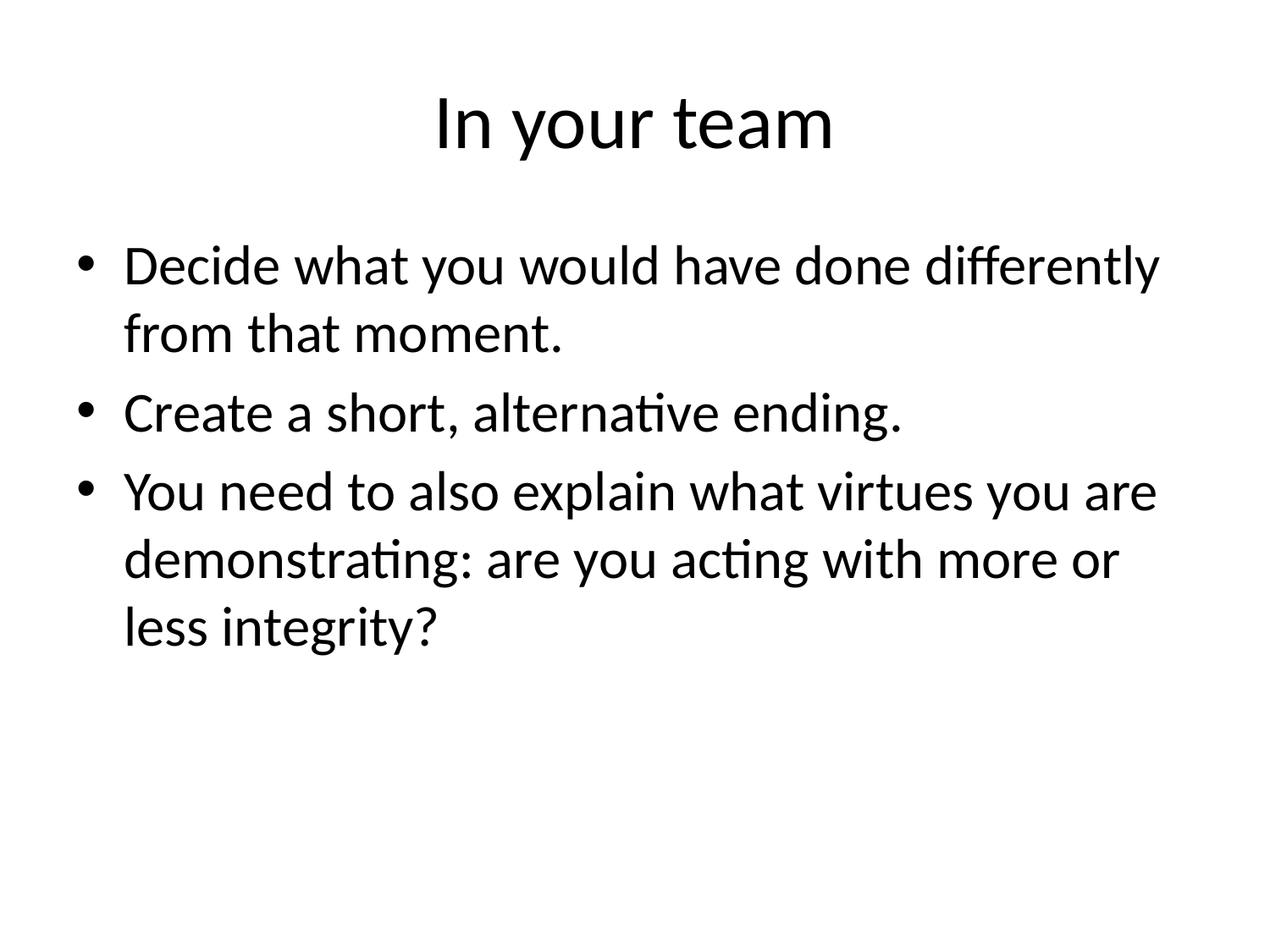

# In your team
Decide what you would have done differently from that moment.
Create a short, alternative ending.
You need to also explain what virtues you are demonstrating: are you acting with more or less integrity?